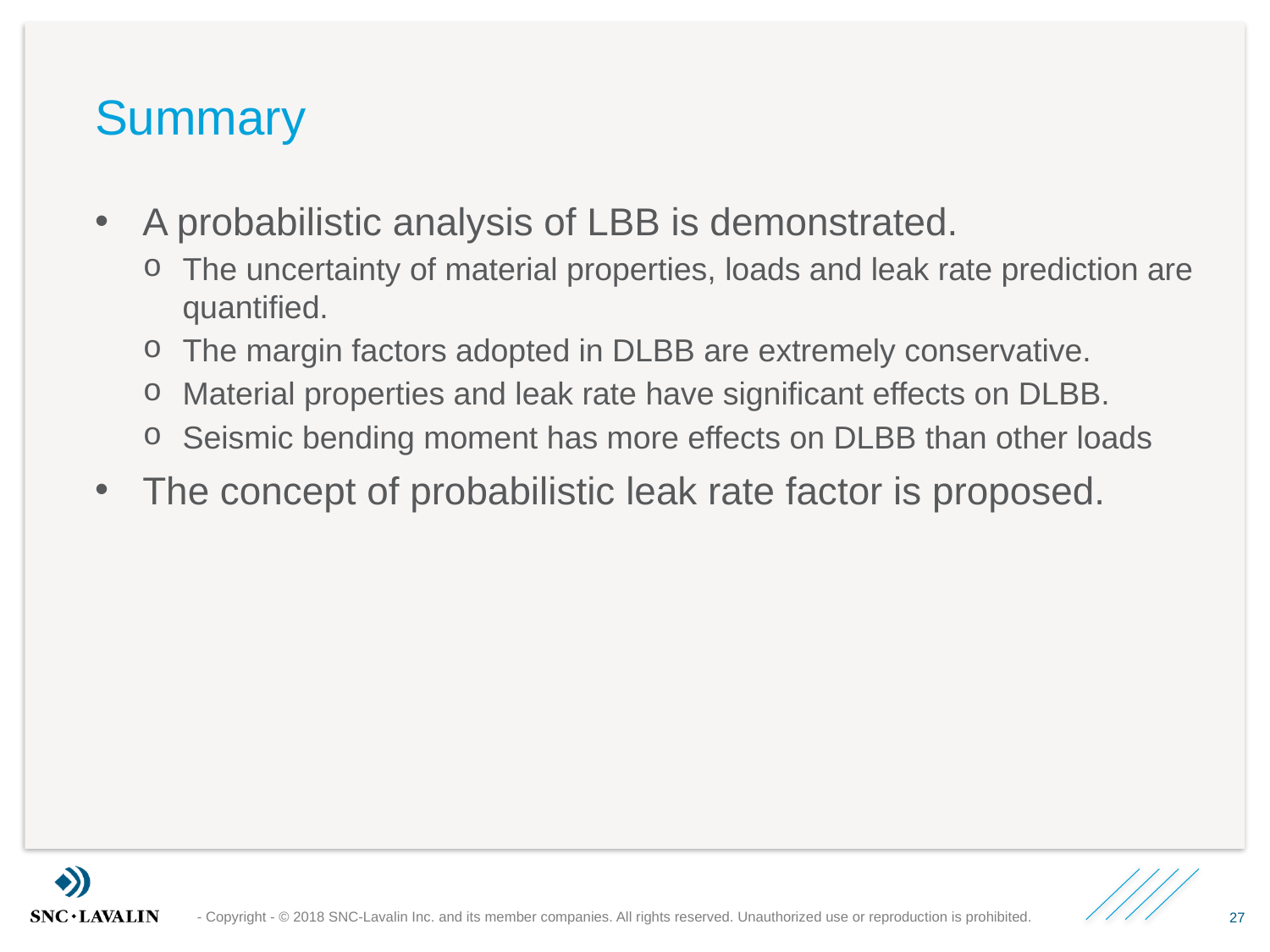

# Summary
A probabilistic analysis of LBB is demonstrated.
The uncertainty of material properties, loads and leak rate prediction are quantified.
The margin factors adopted in DLBB are extremely conservative.
Material properties and leak rate have significant effects on DLBB.
Seismic bending moment has more effects on DLBB than other loads
The concept of probabilistic leak rate factor is proposed.

- Copyright - © 2018 SNC-Lavalin Inc. and its member companies. All rights reserved. Unauthorized use or reproduction is prohibited.
27